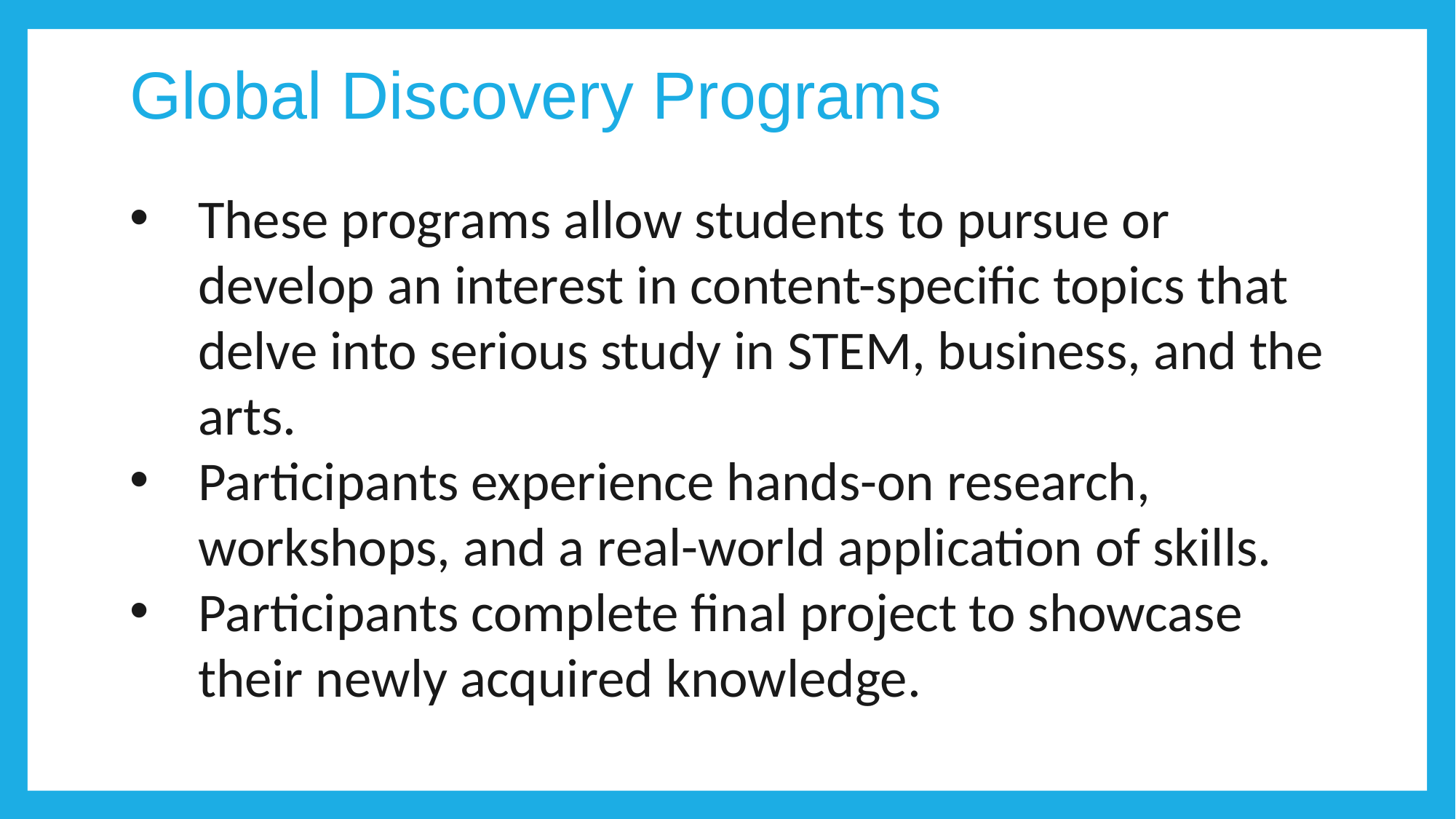

# Global Discovery Programs
These programs allow students to pursue or develop an interest in content-specific topics that delve into serious study in STEM, business, and the arts.
Participants experience hands-on research, workshops, and a real-world application of skills.
Participants complete final project to showcase their newly acquired knowledge.